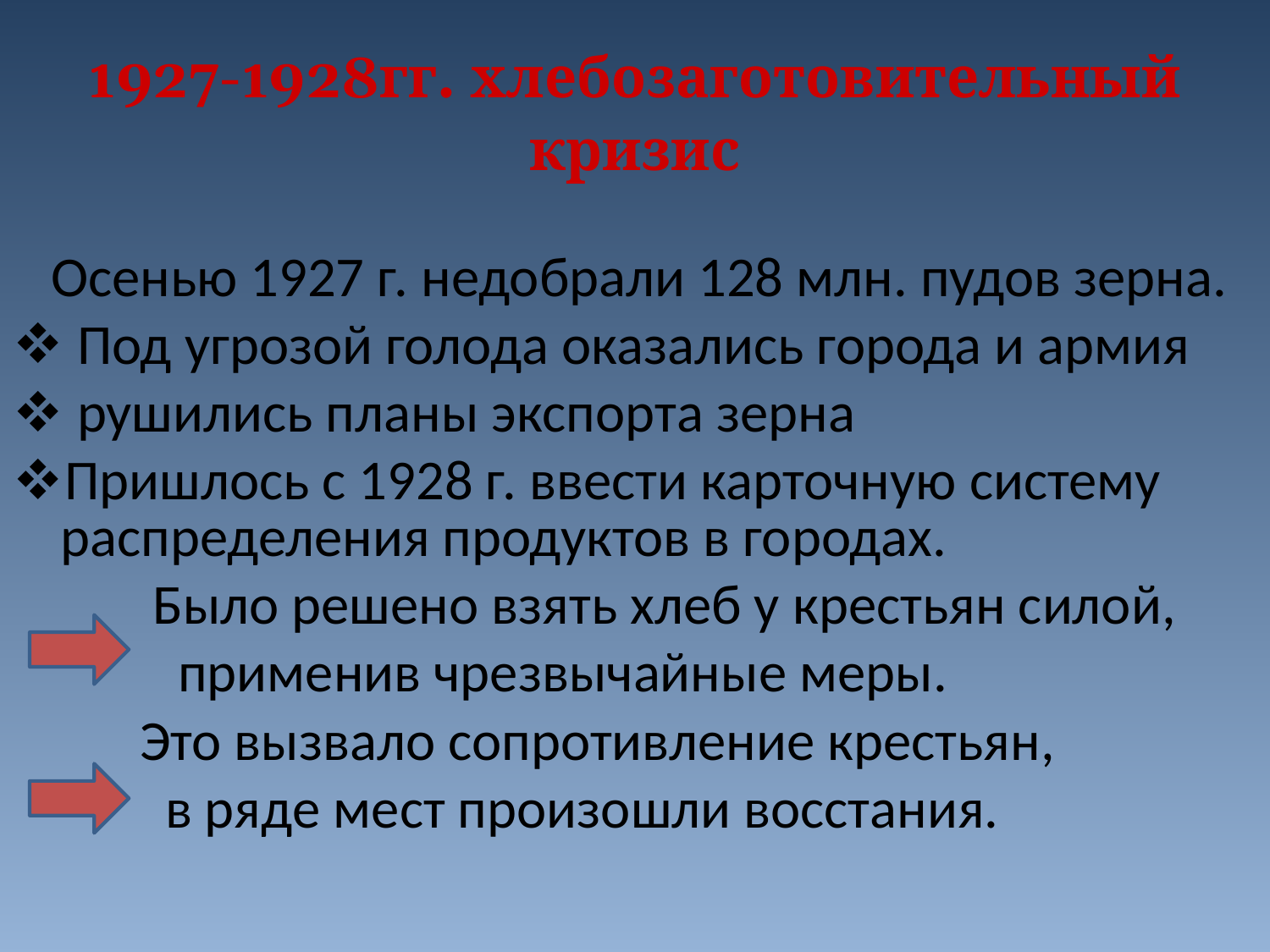

# 1927-1928гг. хлебозаготовительный кризис
   Осенью 1927 г. недобрали 128 млн. пудов зерна.
 Под угрозой голода оказались города и армия
 рушились планы экспорта зерна
Пришлось с 1928 г. ввести карточную систему распределения продуктов в городах.
           Было решено взять хлеб у крестьян силой,
             применив чрезвычайные меры.
          Это вызвало сопротивление крестьян,
            в ряде мест произошли восстания.